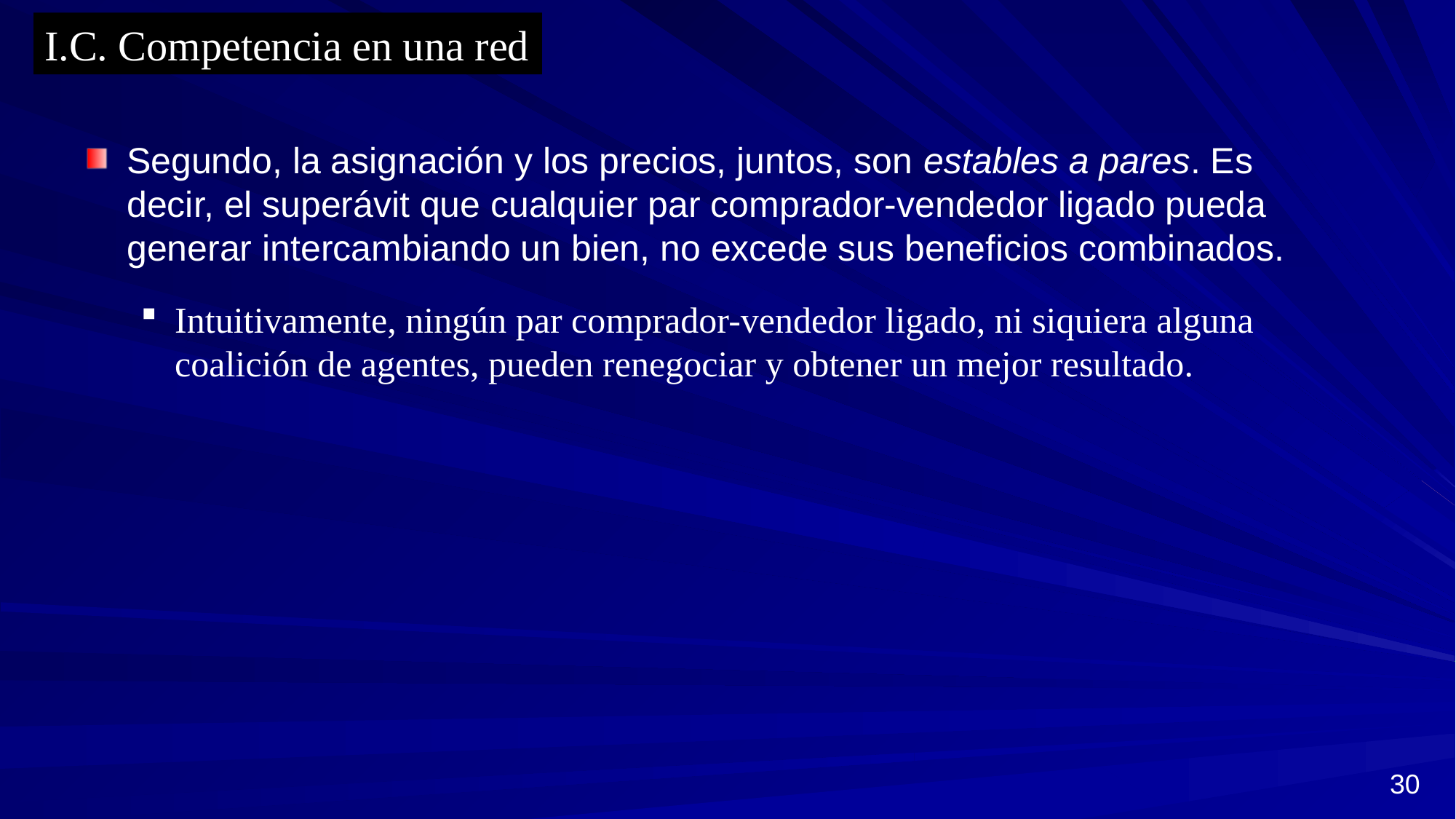

I.C. Competencia en una red
Segundo, la asignación y los precios, juntos, son estables a pares. Es decir, el superávit que cualquier par comprador-vendedor ligado pueda generar intercambiando un bien, no excede sus beneficios combinados.

Intuitivamente, ningún par comprador-vendedor ligado, ni siquiera alguna coalición de agentes, pueden renegociar y obtener un mejor resultado.
30